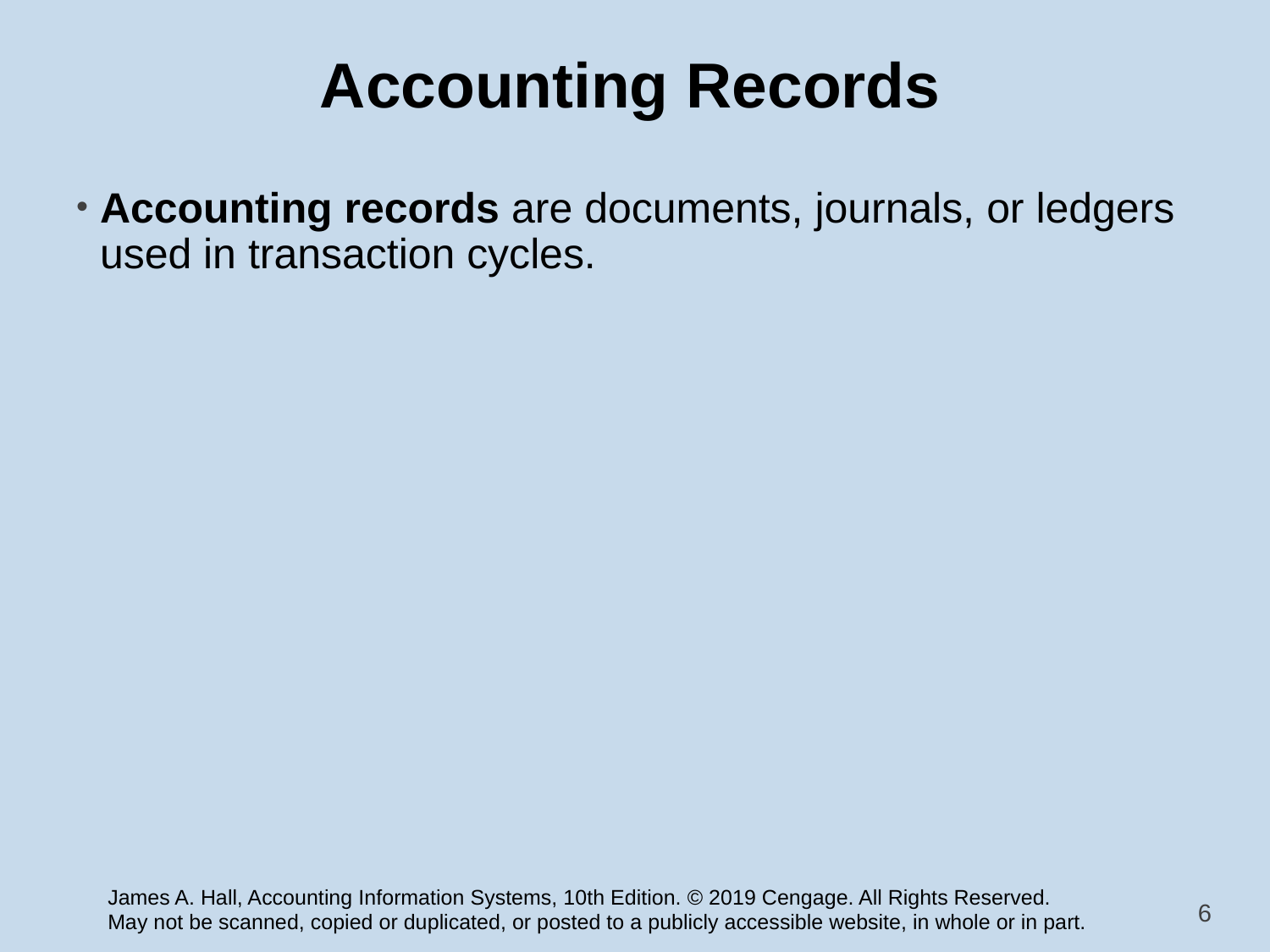

# Accounting Records
Accounting records are documents, journals, or ledgers used in transaction cycles.

6